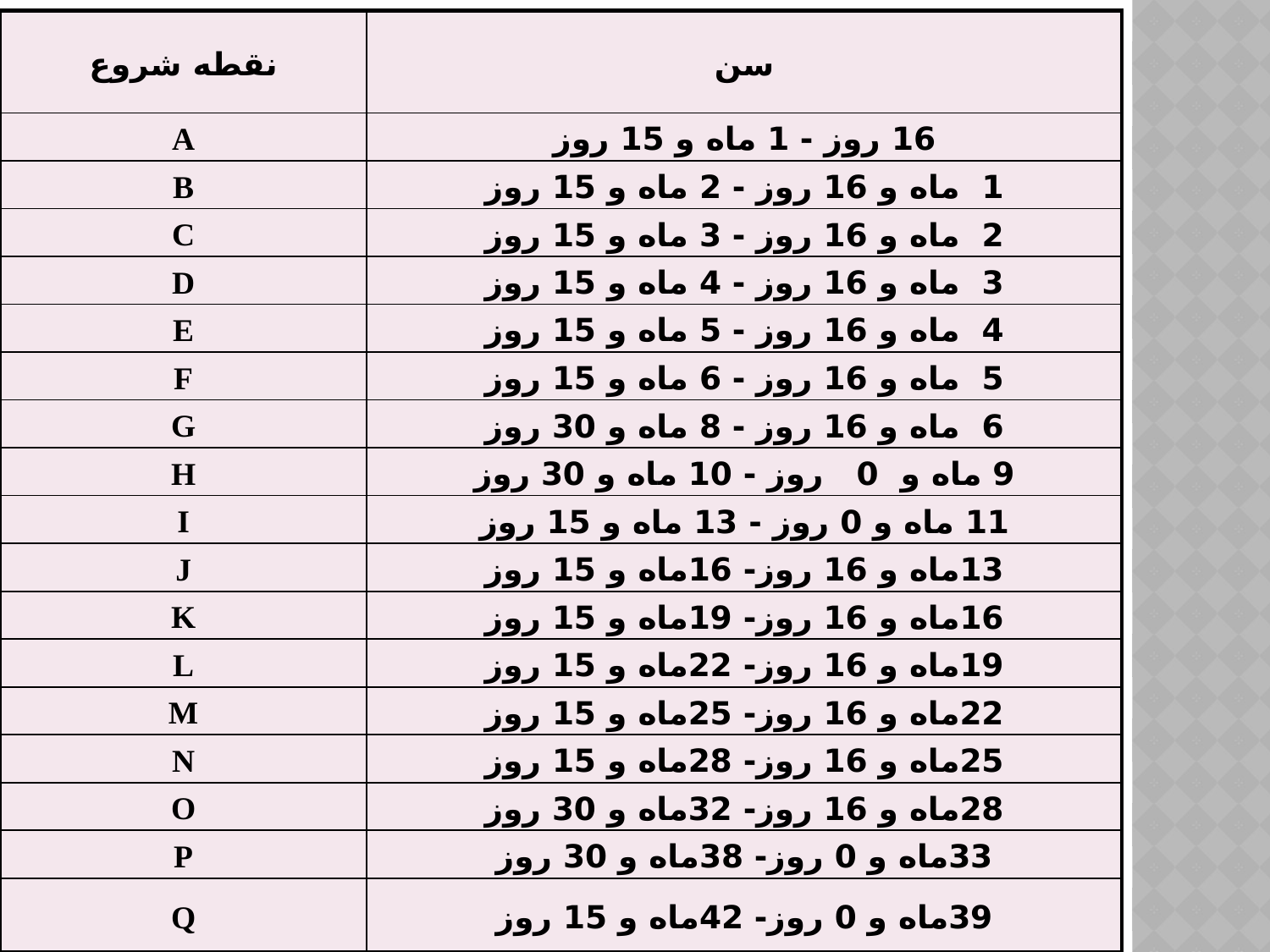

| نقطه شروع | سن |
| --- | --- |
| A | 16 روز - 1 ماه و 15 روز |
| B | 1 ماه و 16 روز - 2 ماه و 15 روز |
| C | 2 ماه و 16 روز - 3 ماه و 15 روز |
| D | 3 ماه و 16 روز - 4 ماه و 15 روز |
| E | 4 ماه و 16 روز - 5 ماه و 15 روز |
| F | 5 ماه و 16 روز - 6 ماه و 15 روز |
| G | 6 ماه و 16 روز - 8 ماه و 30 روز |
| H | 9 ماه و 0 روز - 10 ماه و 30 روز |
| I | 11 ماه و 0 روز - 13 ماه و 15 روز |
| J | 13ماه و 16 روز- 16ماه و 15 روز |
| K | 16ماه و 16 روز- 19ماه و 15 روز |
| L | 19ماه و 16 روز- 22ماه و 15 روز |
| M | 22ماه و 16 روز- 25ماه و 15 روز |
| N | 25ماه و 16 روز- 28ماه و 15 روز |
| O | 28ماه و 16 روز- 32ماه و 30 روز |
| P | 33ماه و 0 روز- 38ماه و 30 روز |
| Q | 39ماه و 0 روز- 42ماه و 15 روز |
10